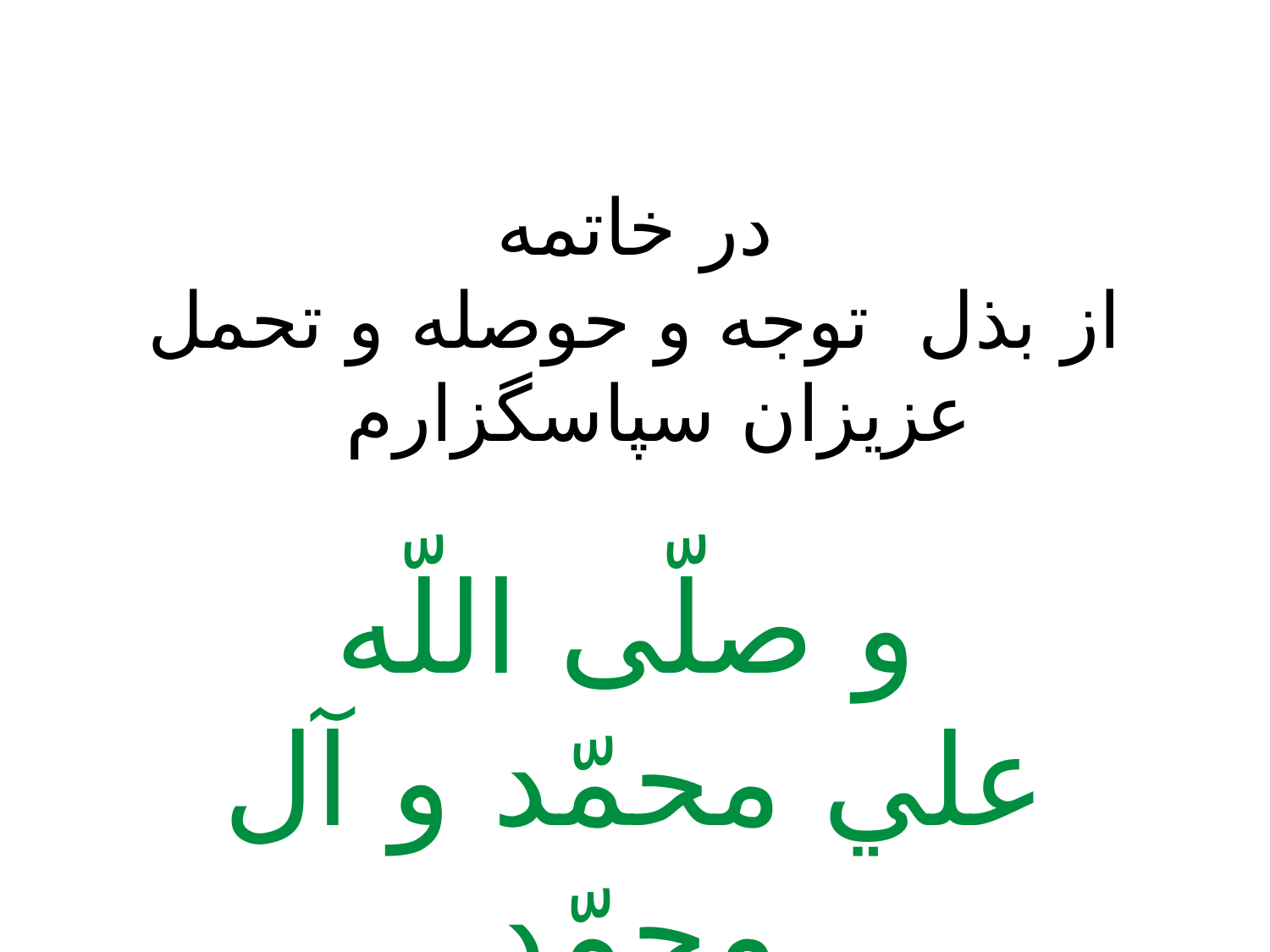

# در خاتمه از بذل  توجه و حوصله و تحمل عزیزان سپاسگزارم
 و صلّی اللّه علي محمّد و آل محمّد